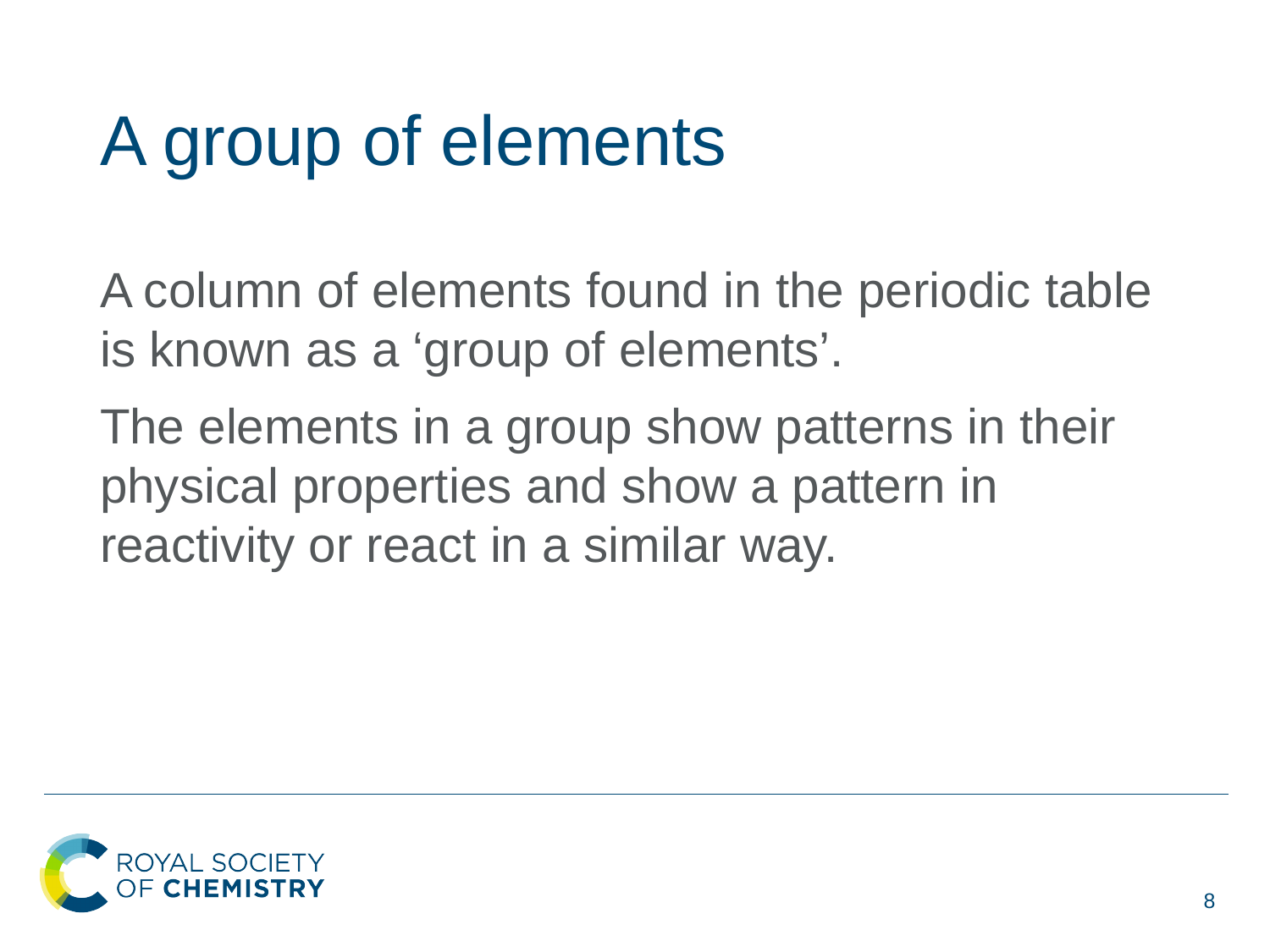

# A group of elements
A column of elements found in the periodic table is known as a ‘group of elements’.
The elements in a group show patterns in their physical properties and show a pattern in reactivity or react in a similar way.
8